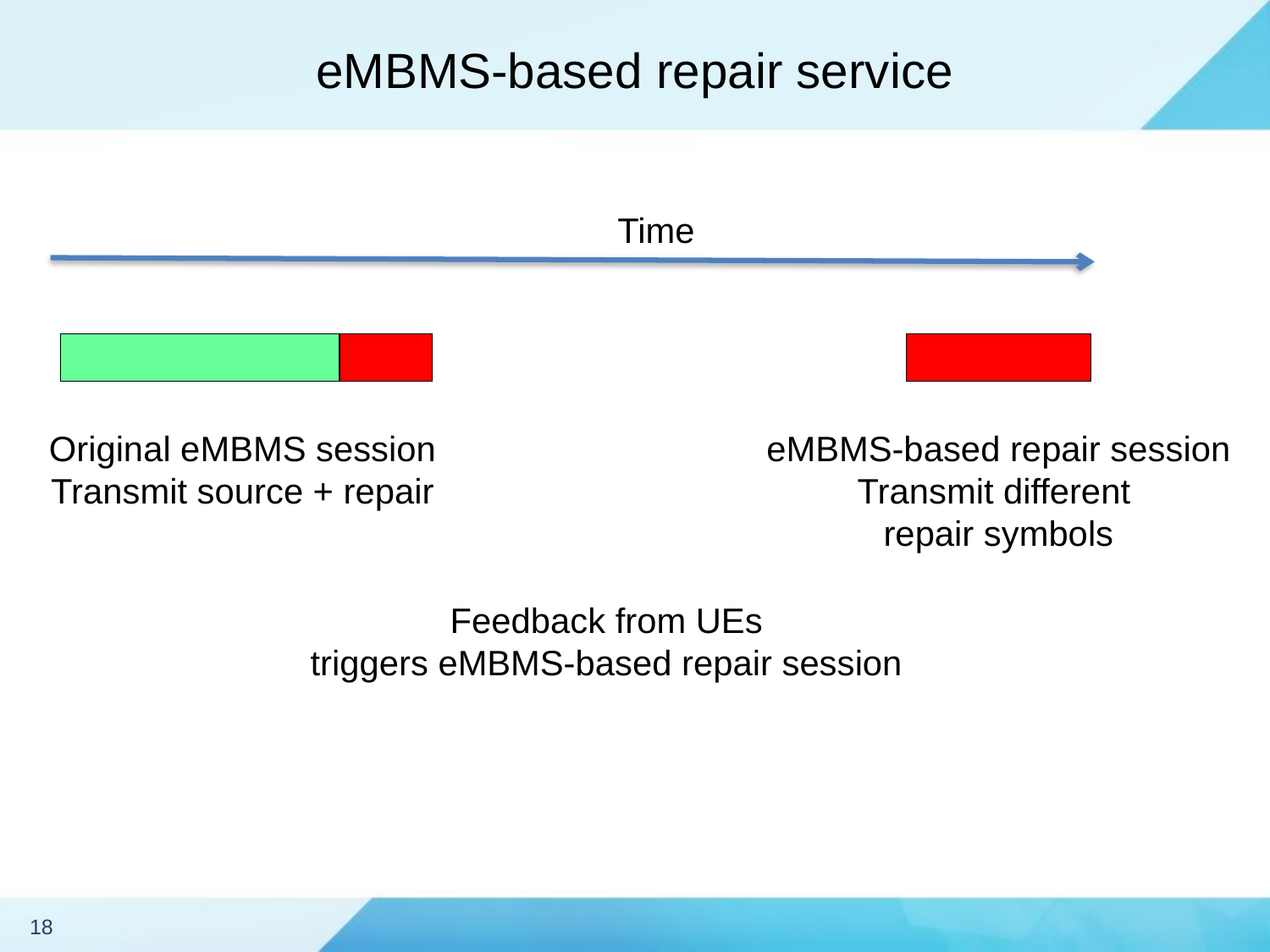

# eMBMS-based repair service
Time

Original eMBMS session
Transmit source + repair

eMBMS-based repair session
Transmit different
repair symbols
Feedback from UEs
triggers eMBMS-based repair session
18